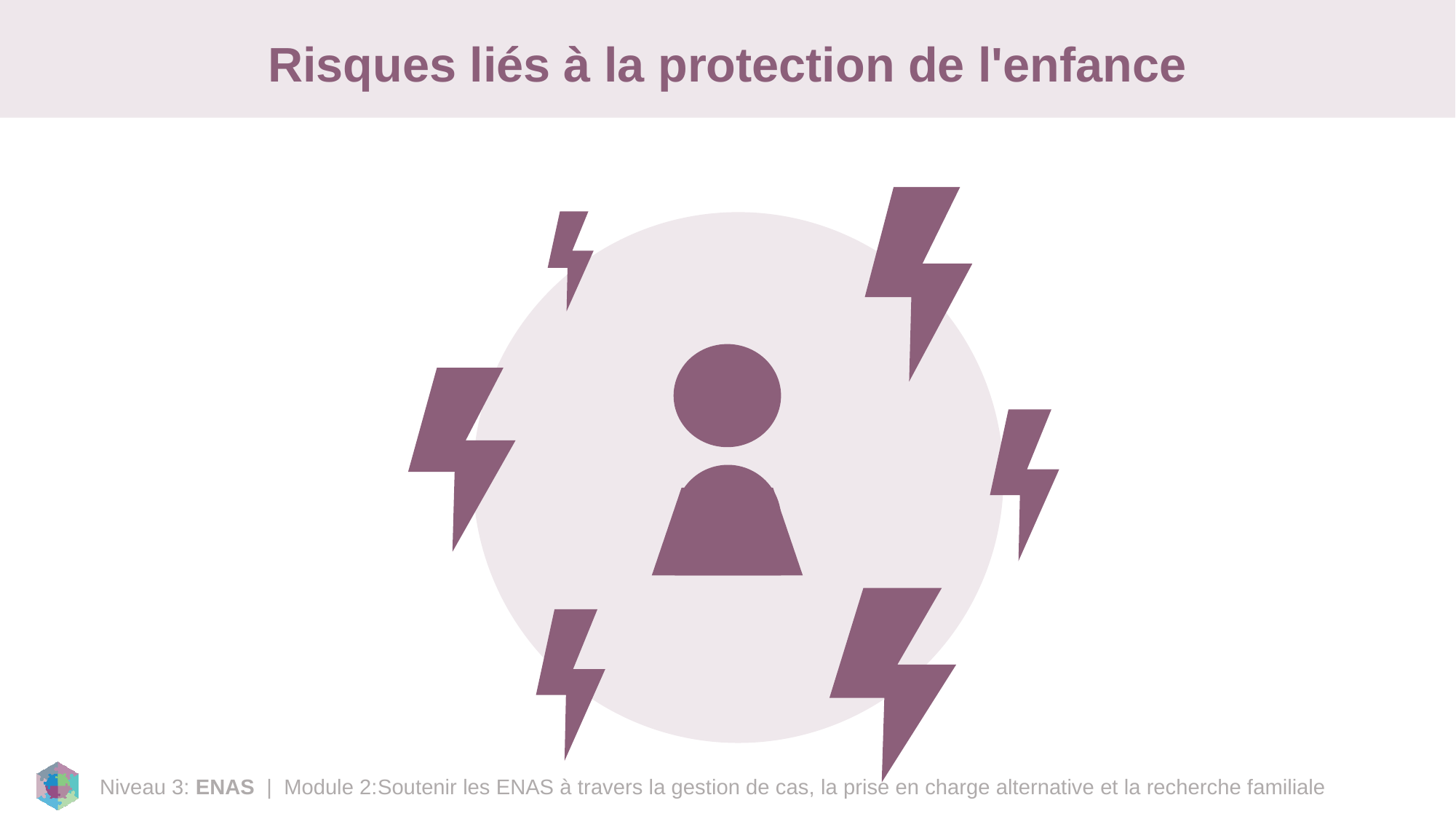

# Risques liés à la protection de l'enfance